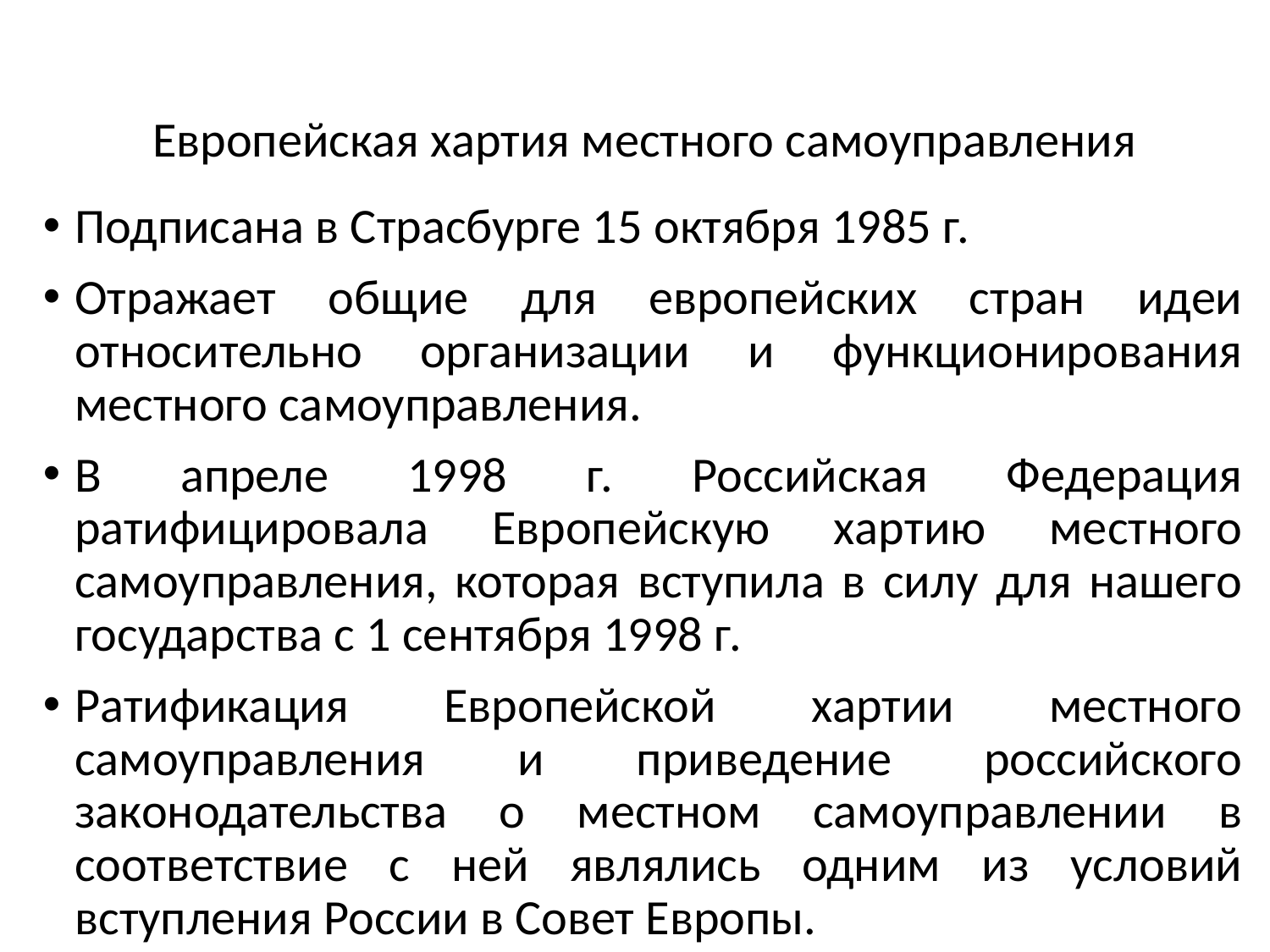

# Европейская хартия местного самоуправления
Подписана в Страсбурге 15 октября 1985 г.
Отражает общие для европейских стран идеи относительно организации и функционирования местного самоуправления.
В апреле 1998 г. Российская Федерация ратифицировала Европейскую хартию местного самоуправления, которая вступила в силу для нашего государства с 1 сентября 1998 г.
Ратификация Европейской хартии местного самоуправления и приведение российского законодательства о местном самоуправлении в соответствие с ней являлись одним из условий вступления России в Совет Европы.